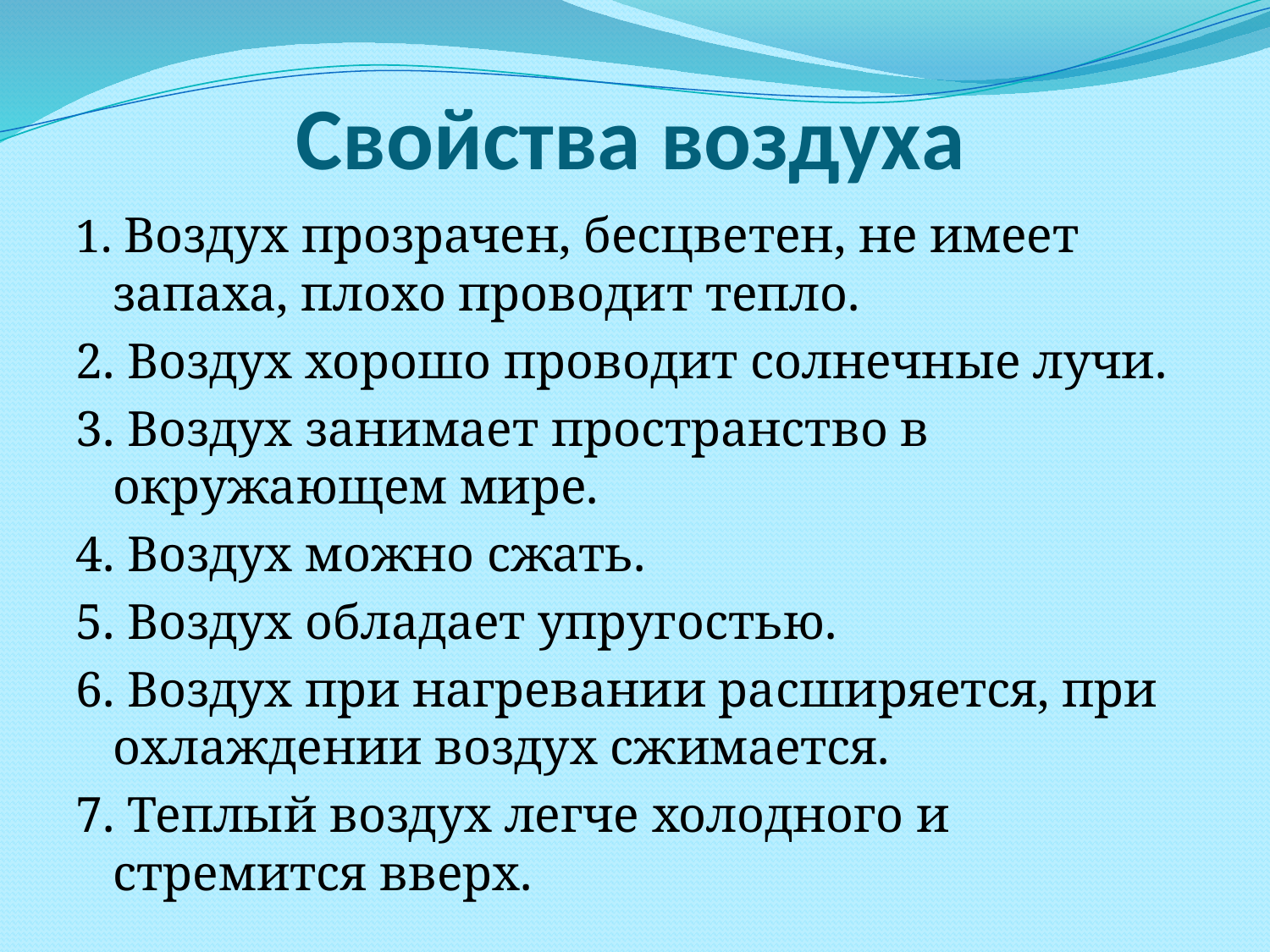

# Свойства воздуха
1. Воздух прозрачен, бесцветен, не имеет запаха, плохо проводит тепло.
2. Воздух хорошо проводит солнечные лучи.
3. Воздух занимает пространство в окружающем мире.
4. Воздух можно сжать.
5. Воздух обладает упругостью.
6. Воздух при нагревании расширяется, при охлаждении воздух сжимается.
7. Теплый воздух легче холодного и стремится вверх.